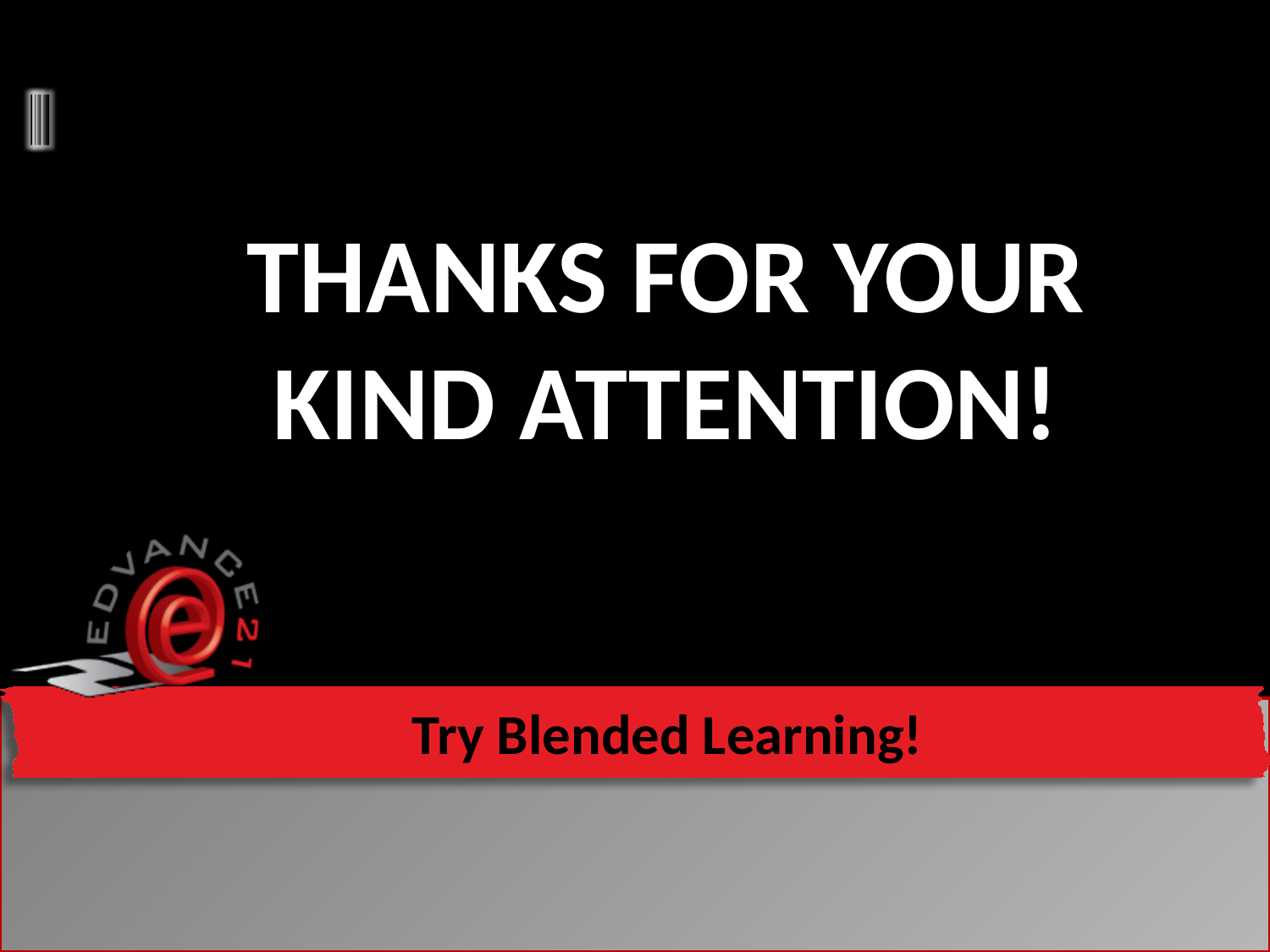

# Thanks for your kind attention!
Try Blended Learning!